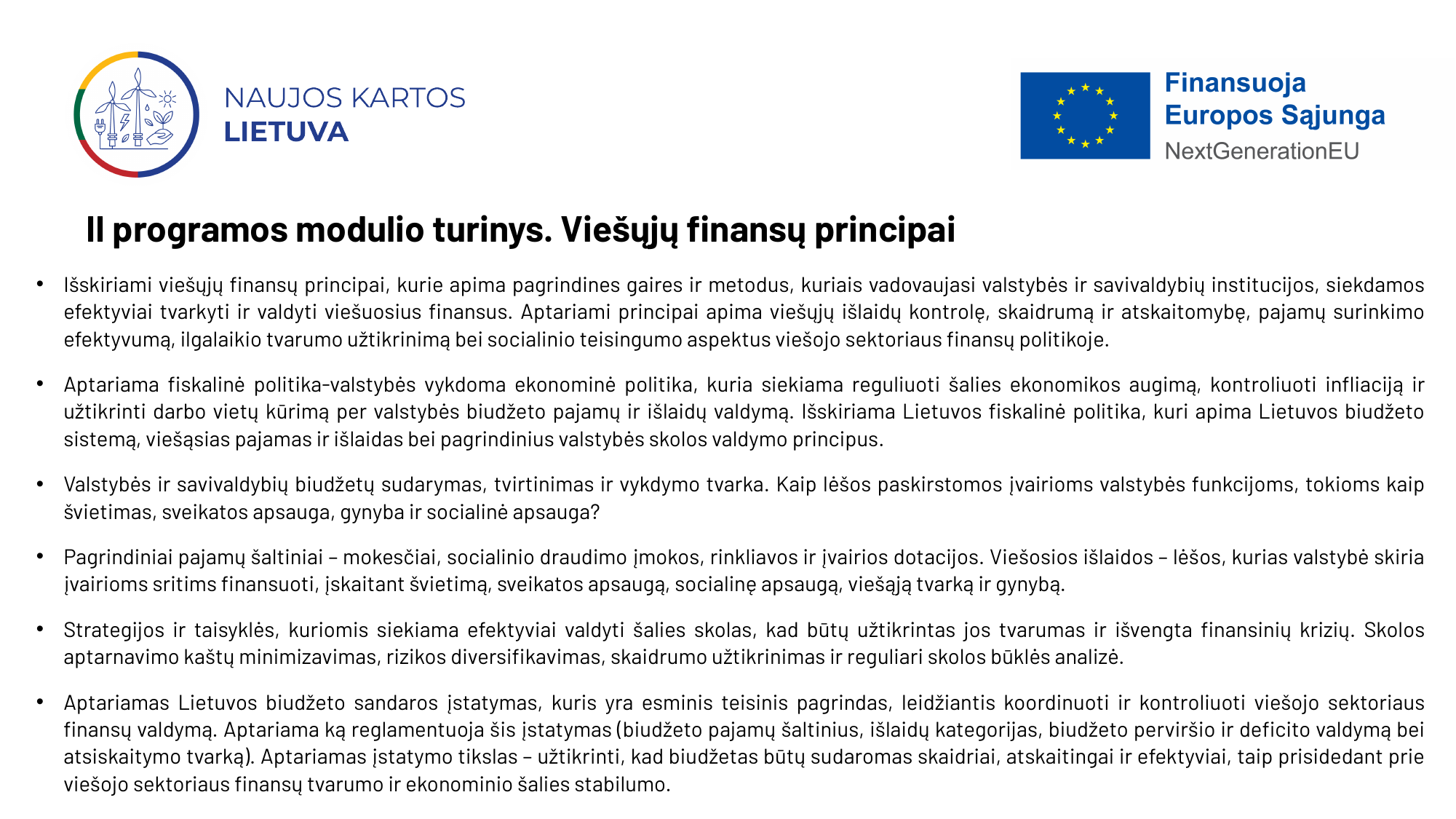

# II programos modulio turinys. Viešųjų finansų principai
Išskiriami viešųjų finansų principai, kurie apima pagrindines gaires ir metodus, kuriais vadovaujasi valstybės ir savivaldybių institucijos, siekdamos efektyviai tvarkyti ir valdyti viešuosius finansus. Aptariami principai apima viešųjų išlaidų kontrolę, skaidrumą ir atskaitomybę, pajamų surinkimo efektyvumą, ilgalaikio tvarumo užtikrinimą bei socialinio teisingumo aspektus viešojo sektoriaus finansų politikoje.
Aptariama fiskalinė politika-valstybės vykdoma ekonominė politika, kuria siekiama reguliuoti šalies ekonomikos augimą, kontroliuoti infliaciją ir užtikrinti darbo vietų kūrimą per valstybės biudžeto pajamų ir išlaidų valdymą. Išskiriama Lietuvos fiskalinė politika, kuri apima Lietuvos biudžeto sistemą, viešąsias pajamas ir išlaidas bei pagrindinius valstybės skolos valdymo principus.
Valstybės ir savivaldybių biudžetų sudarymas, tvirtinimas ir vykdymo tvarka. Kaip lėšos paskirstomos įvairioms valstybės funkcijoms, tokioms kaip švietimas, sveikatos apsauga, gynyba ir socialinė apsauga?
Pagrindiniai pajamų šaltiniai – mokesčiai, socialinio draudimo įmokos, rinkliavos ir įvairios dotacijos. Viešosios išlaidos – lėšos, kurias valstybė skiria įvairioms sritims finansuoti, įskaitant švietimą, sveikatos apsaugą, socialinę apsaugą, viešąją tvarką ir gynybą.
Strategijos ir taisyklės, kuriomis siekiama efektyviai valdyti šalies skolas, kad būtų užtikrintas jos tvarumas ir išvengta finansinių krizių. Skolos aptarnavimo kaštų minimizavimas, rizikos diversifikavimas, skaidrumo užtikrinimas ir reguliari skolos būklės analizė.
Aptariamas Lietuvos biudžeto sandaros įstatymas, kuris yra esminis teisinis pagrindas, leidžiantis koordinuoti ir kontroliuoti viešojo sektoriaus finansų valdymą. Aptariama ką reglamentuoja šis įstatymas (biudžeto pajamų šaltinius, išlaidų kategorijas, biudžeto perviršio ir deficito valdymą bei atsiskaitymo tvarką). Aptariamas įstatymo tikslas – užtikrinti, kad biudžetas būtų sudaromas skaidriai, atskaitingai ir efektyviai, taip prisidedant prie viešojo sektoriaus finansų tvarumo ir ekonominio šalies stabilumo.